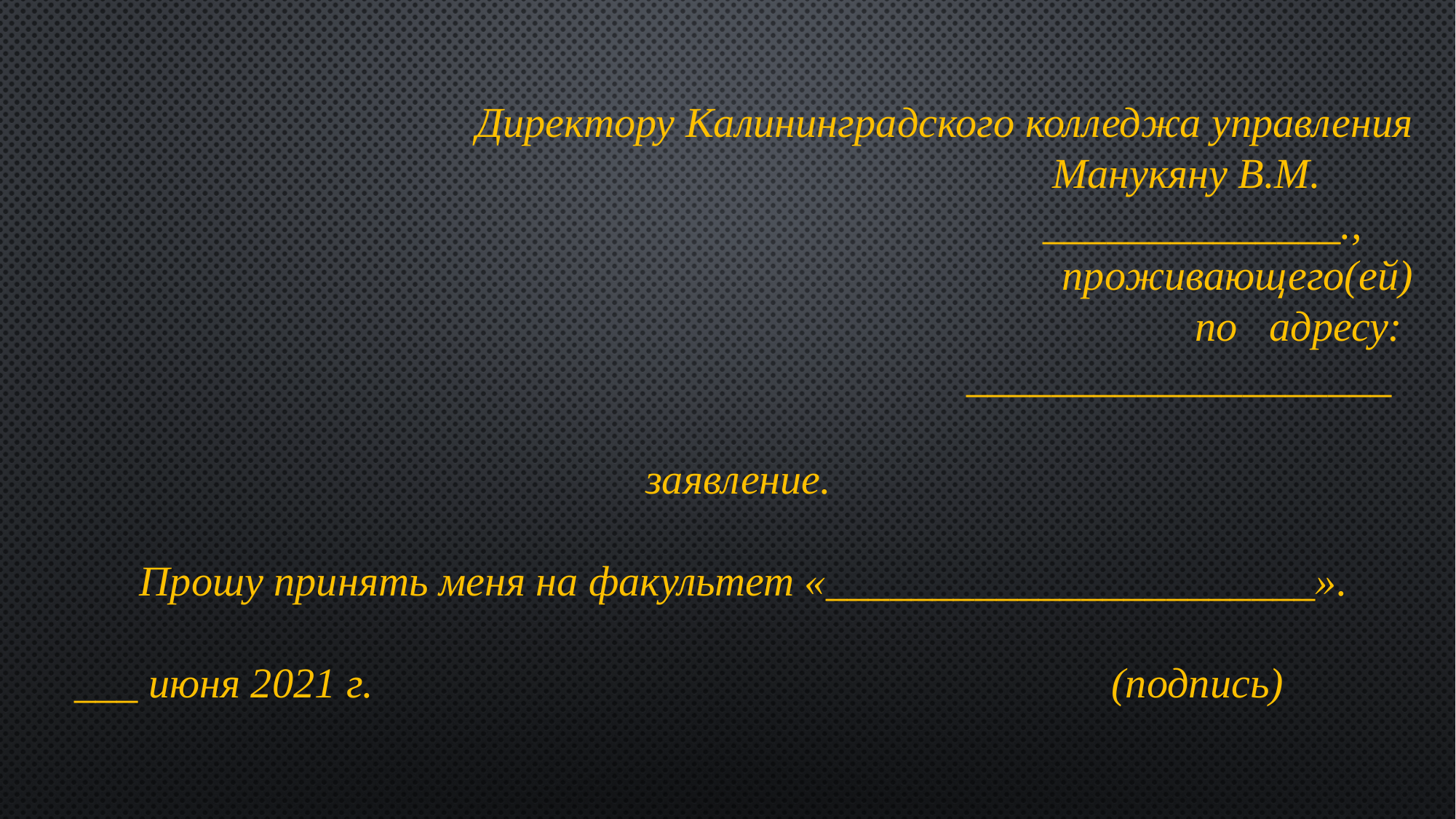

Директору Калининградского колледжа управления
                                                                                     Манукяну В.М.
                                                                                        ______________.,
                                                                                              проживающего(ей) по   адресу:
____________________

заявление.

 Прошу принять меня на факультет «_______________________».

 ___ июня 2021 г.                                                                      (подпись)